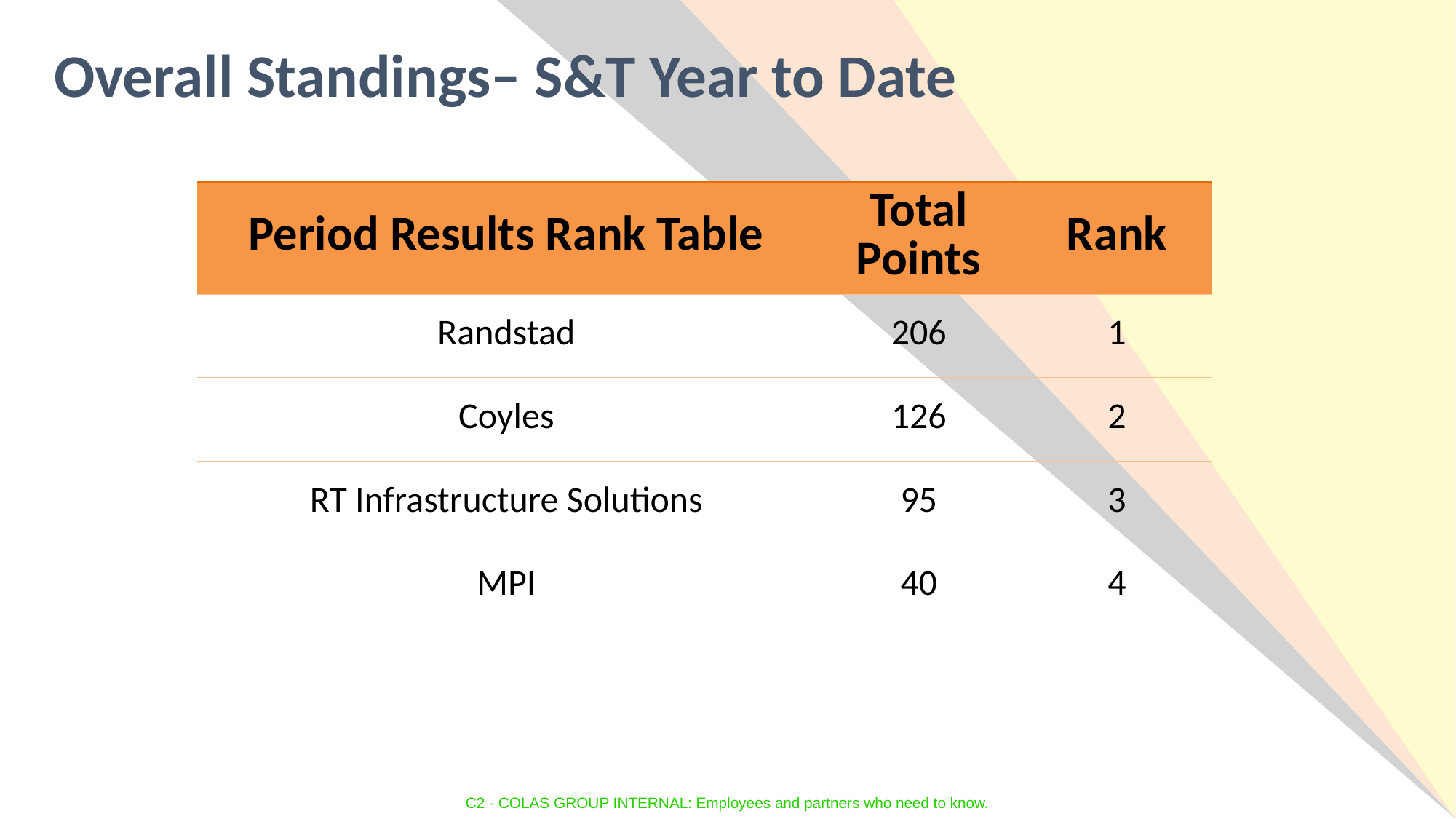

Overall Standings– S&T Year to Date

| Period Results Rank Table | Total Points | Rank |
| --- | --- | --- |
| Randstad | 206 | 1 |
| Coyles | 126 | 2 |
| RT Infrastructure Solutions | 95 | 3 |
| MPI | 40 | 4 |